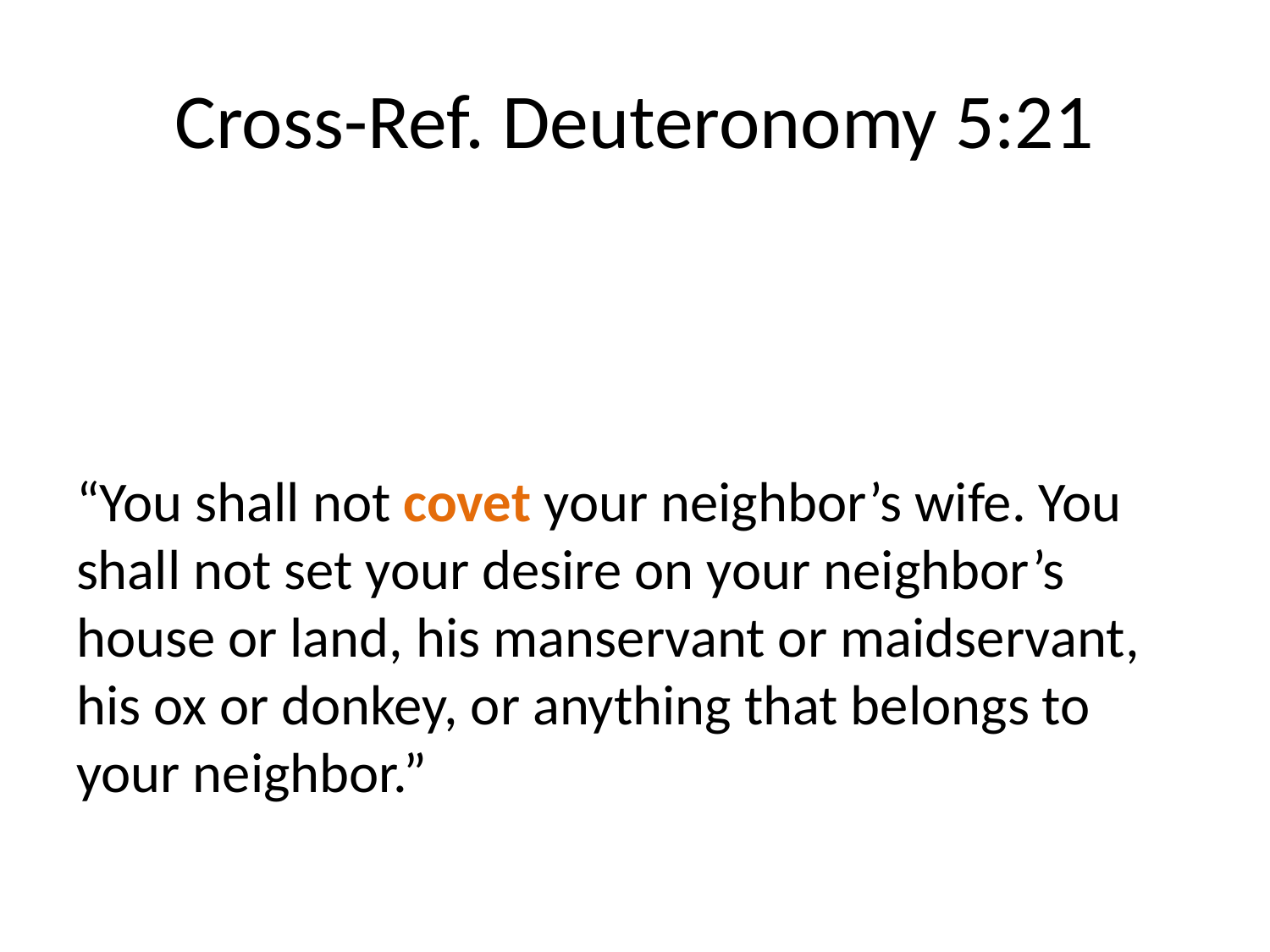

# Cross-Ref. Deuteronomy 5:21

“You shall not covet your neighbor’s wife. You shall not set your desire on your neighbor’s house or land, his manservant or maidservant, his ox or donkey, or anything that belongs to your neighbor.”